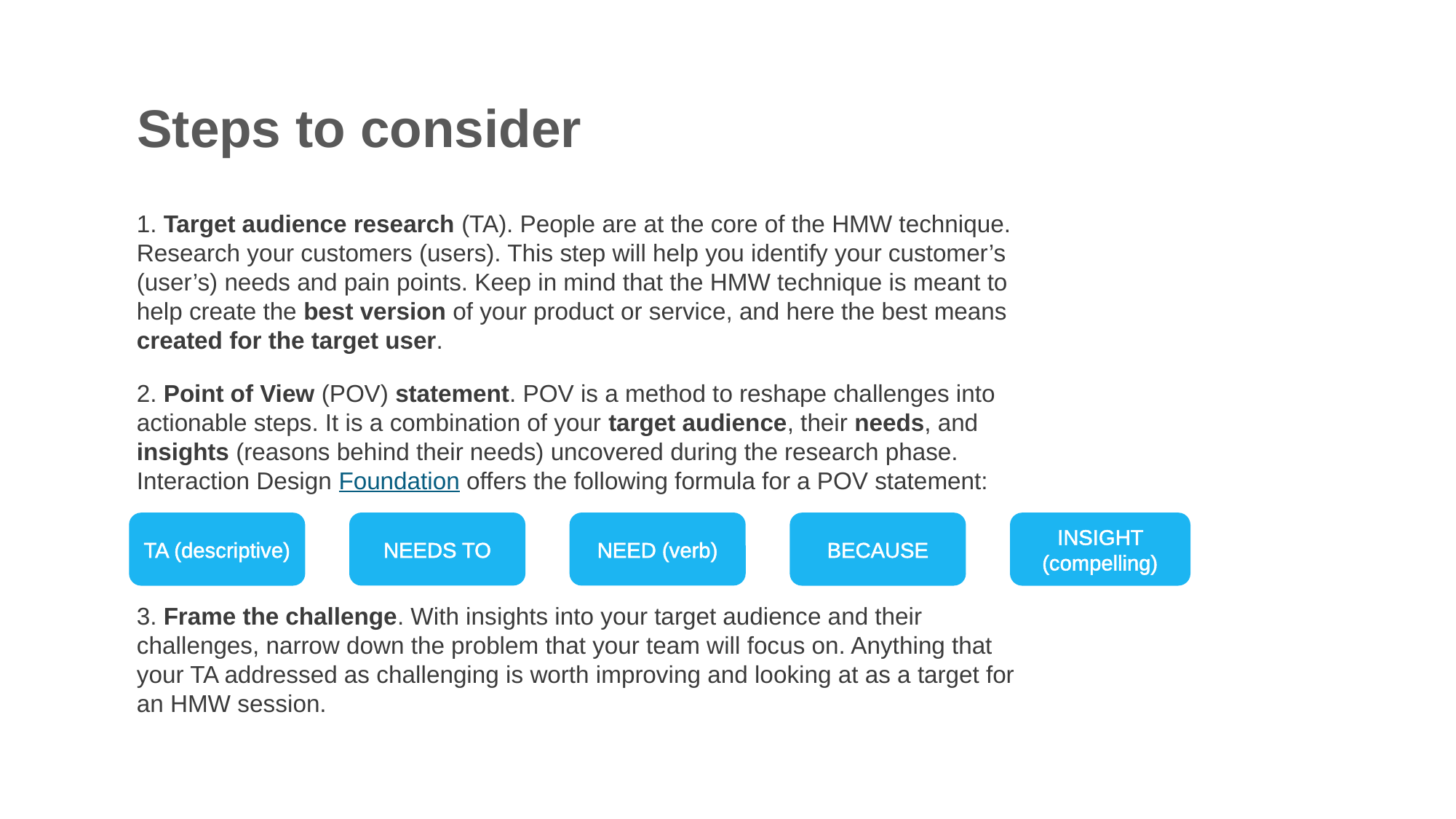

Steps to consider
1. Target audience research (TA). People are at the core of the HMW technique. Research your customers (users). This step will help you identify your customer’s (user’s) needs and pain points. Keep in mind that the HMW technique is meant to help create the best version of your product or service, and here the best means created for the target user.
2. Point of View (POV) statement. POV is a method to reshape challenges into actionable steps. It is a combination of your target audience, their needs, and insights (reasons behind their needs) uncovered during the research phase. Interaction Design Foundation offers the following formula for a POV statement:

3. Frame the challenge. With insights into your target audience and their challenges, narrow down the problem that your team will focus on. Anything that your TA addressed as challenging is worth improving and looking at as a target for an HMW session.

NEEDS TO
NEED (verb)
TA (descriptive)
BECAUSE
INSIGHT (compelling)